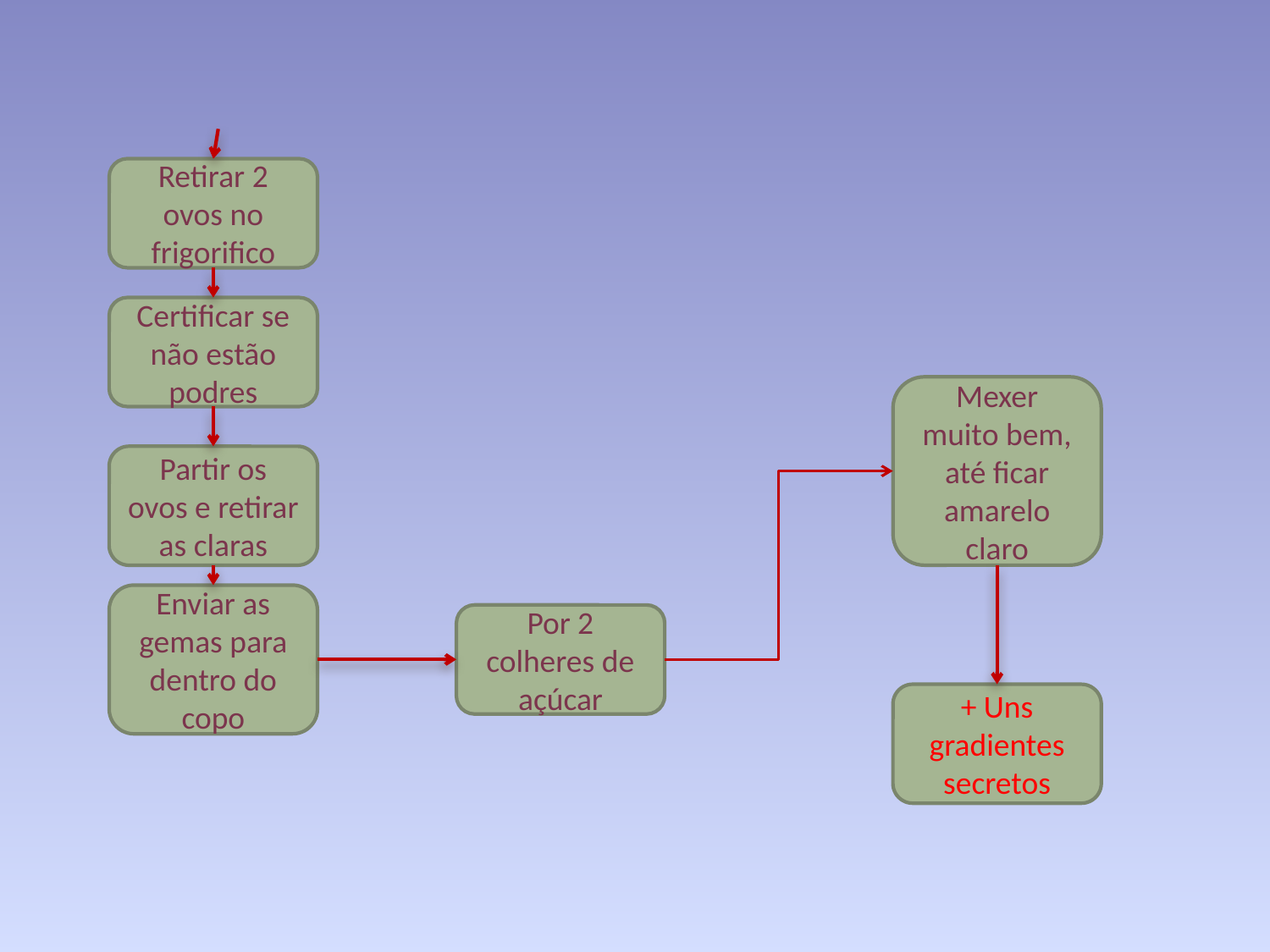

Retirar 2 ovos no frigorifico
Certificar se não estão podres
Mexer muito bem, até ficar amarelo claro
Partir os ovos e retirar as claras
Enviar as gemas para dentro do copo
Por 2 colheres de açúcar
+ Uns gradientes secretos